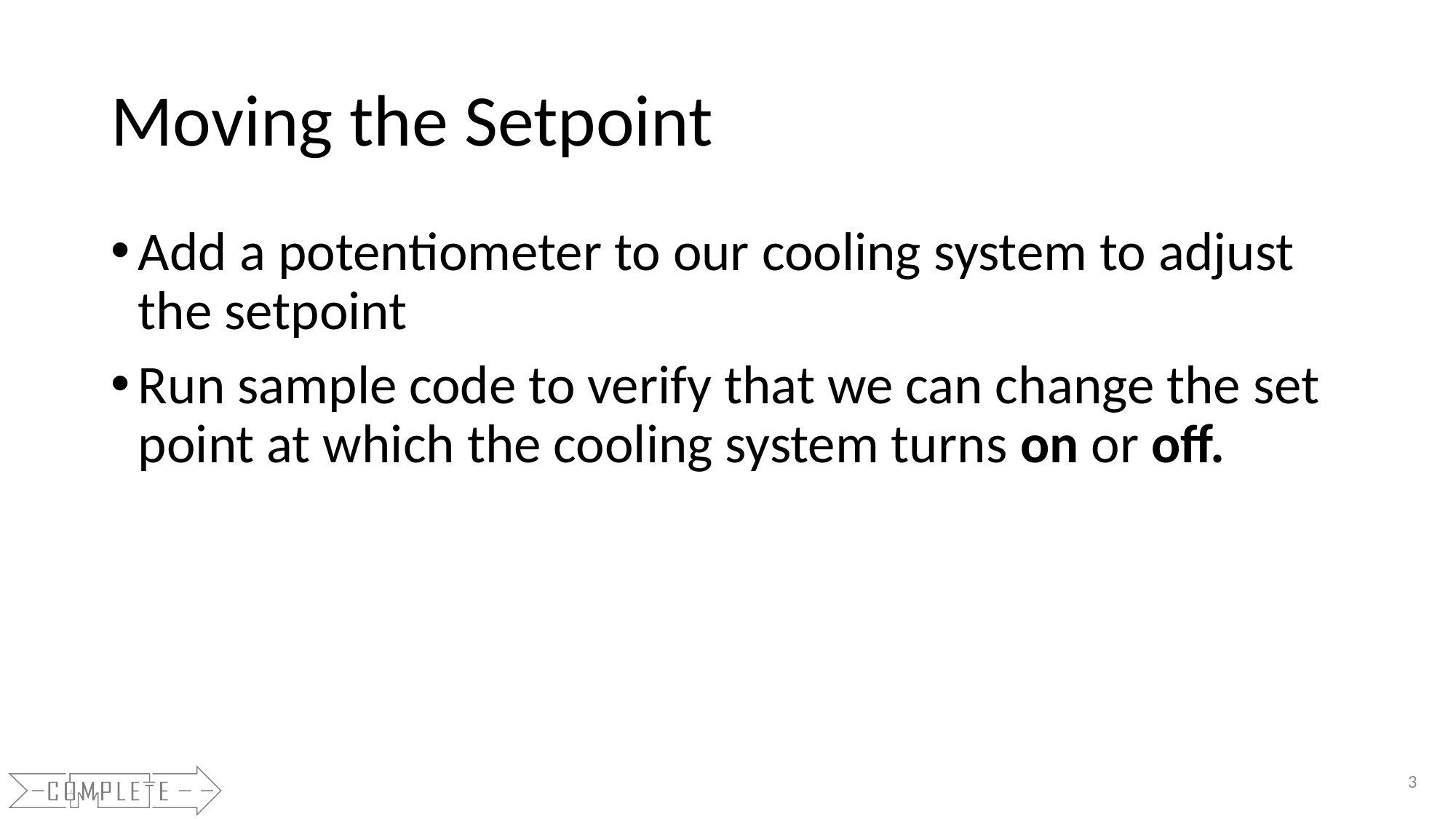

# Moving the Setpoint
Add a potentiometer to our cooling system to adjust the setpoint
Run sample code to verify that we can change the set point at which the cooling system turns on or off.

3